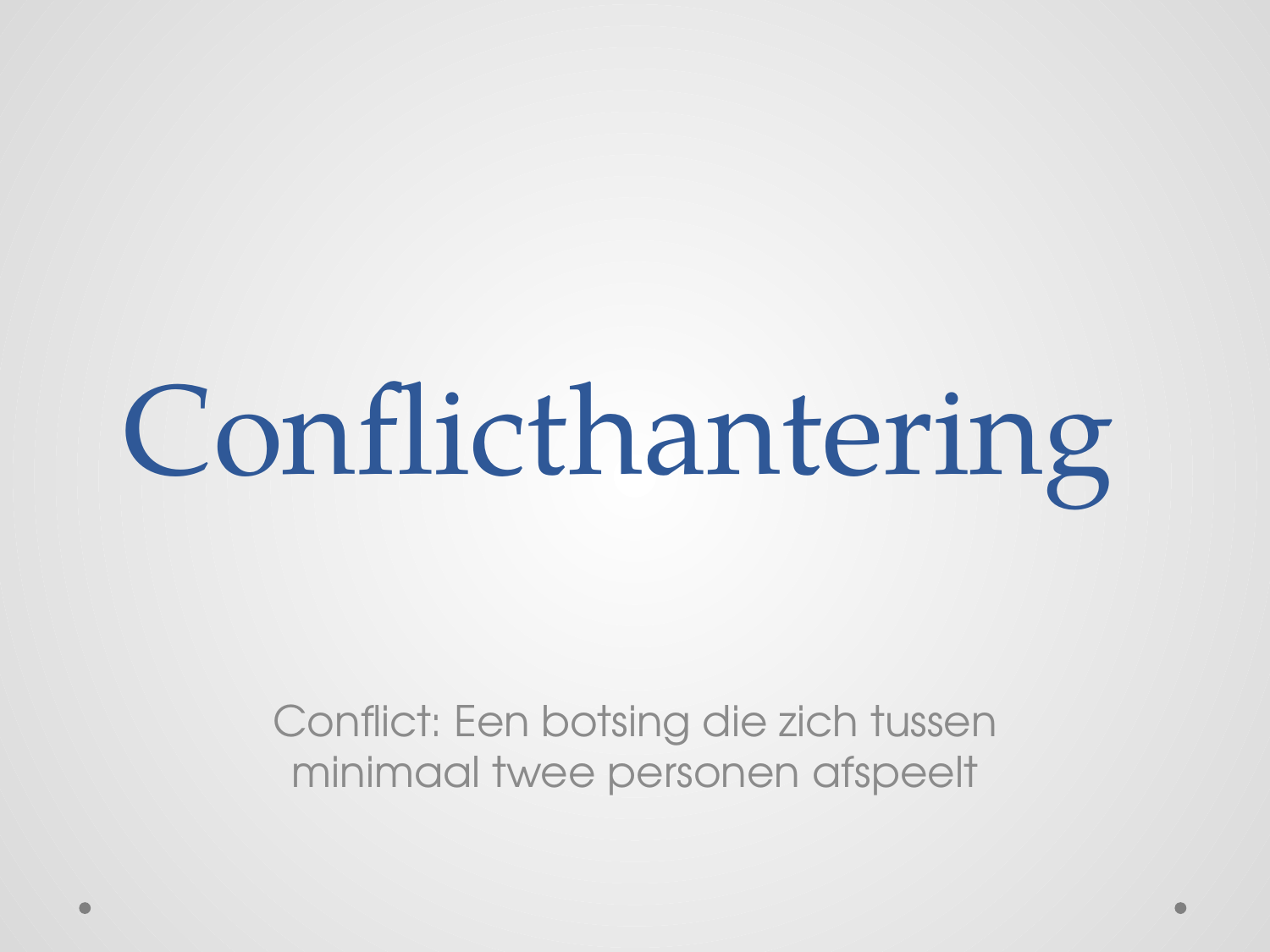

# Conflicthantering
Conflict: Een botsing die zich tussen minimaal twee personen afspeelt